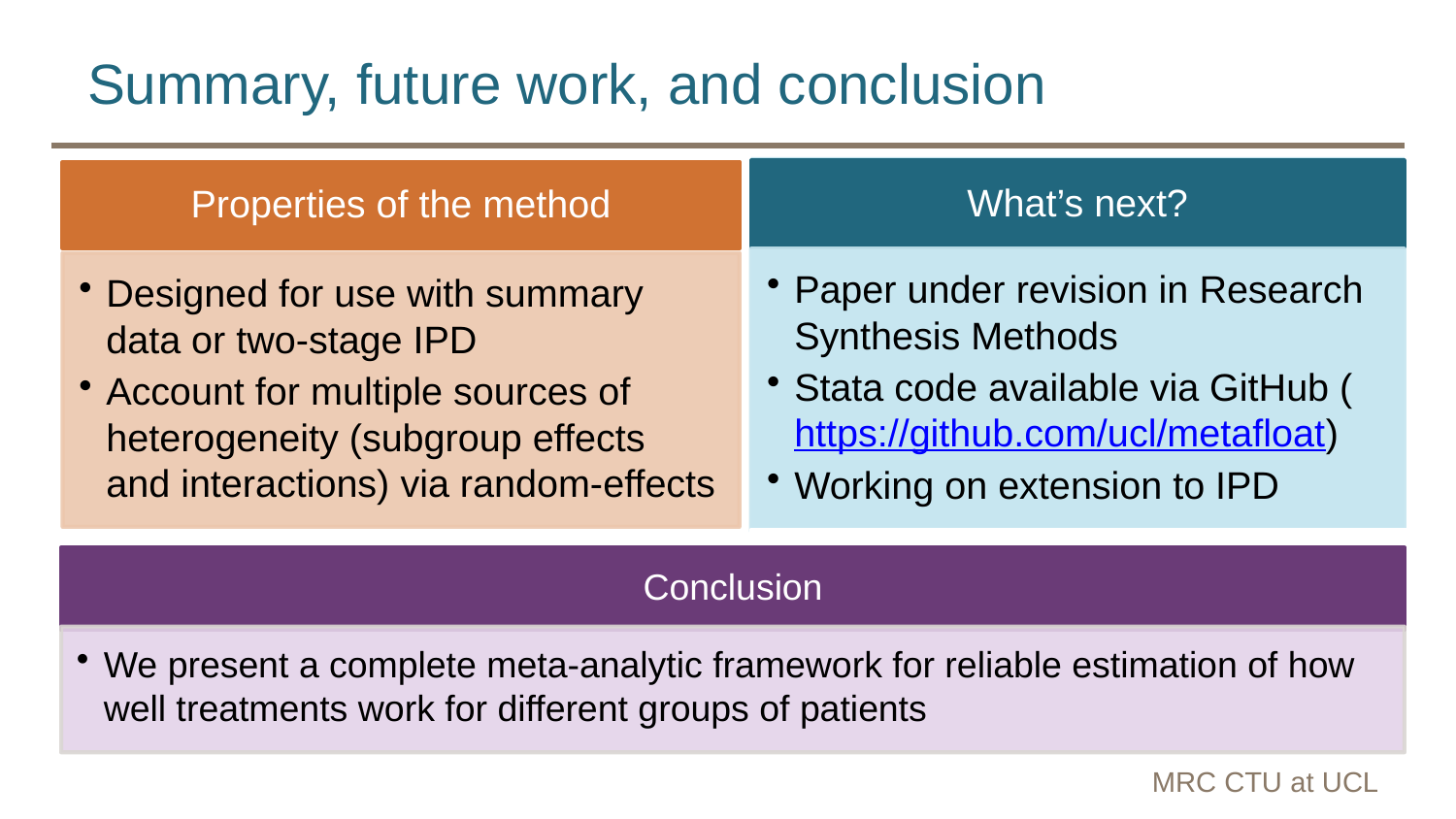

# Summary, future work, and conclusion
Properties of the method
Designed for use with summary data or two-stage IPD
Account for multiple sources of heterogeneity (subgroup effects and interactions) via random-effects
What’s next?
Paper under revision in Research Synthesis Methods
Stata code available via GitHub (https://github.com/ucl/metafloat)
Working on extension to IPD

Conclusion
We present a complete meta-analytic framework for reliable estimation of how well treatments work for different groups of patients